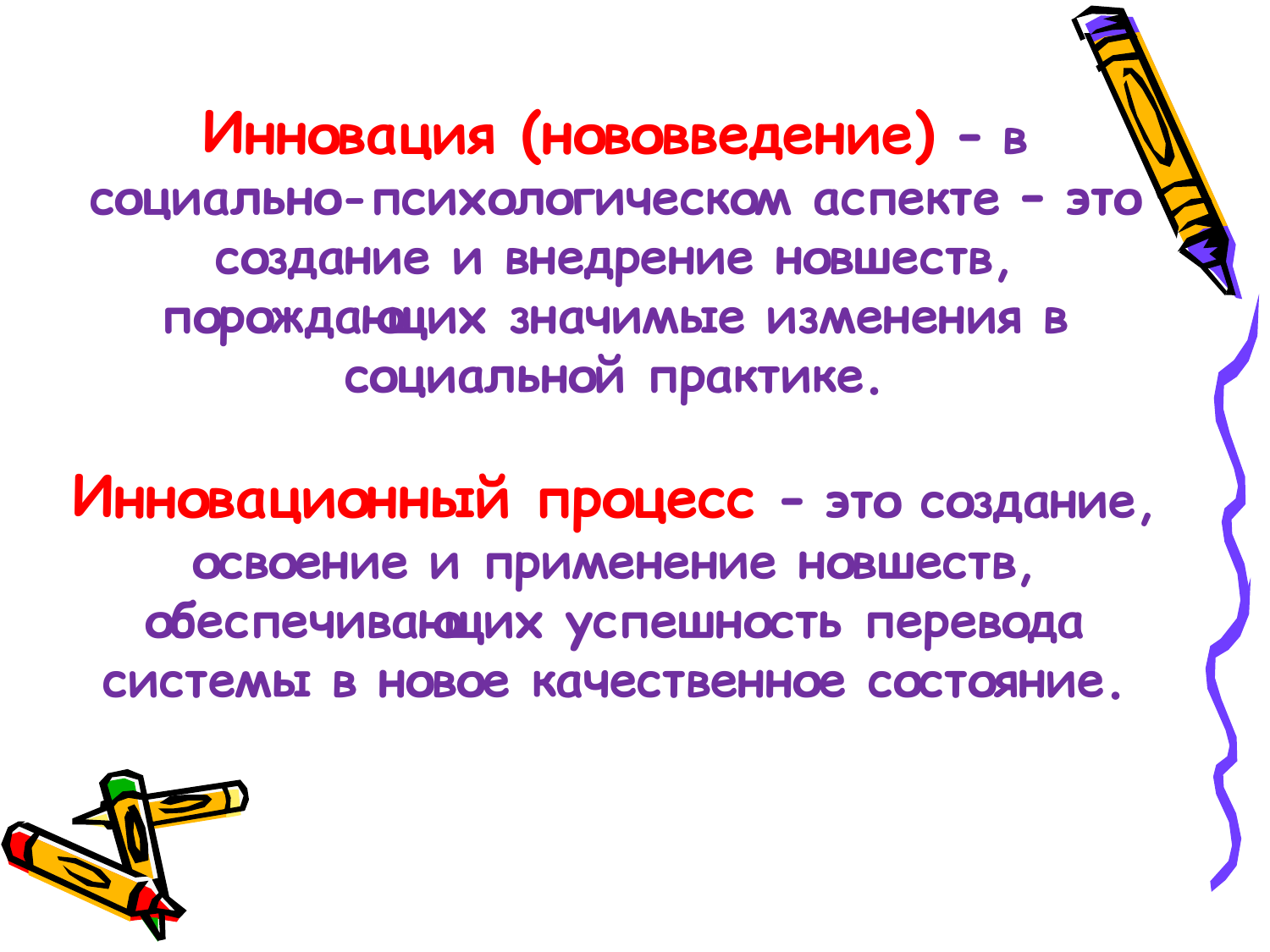

# Инновация (нововведение) – в социально-психологическом аспекте – это создание и внедрение новшеств, порождающих значимые изменения в социальной практике. Инновационный процесс – это создание, освоение и применение новшеств, обеспечивающих успешность перевода системы в новое качественное состояние.